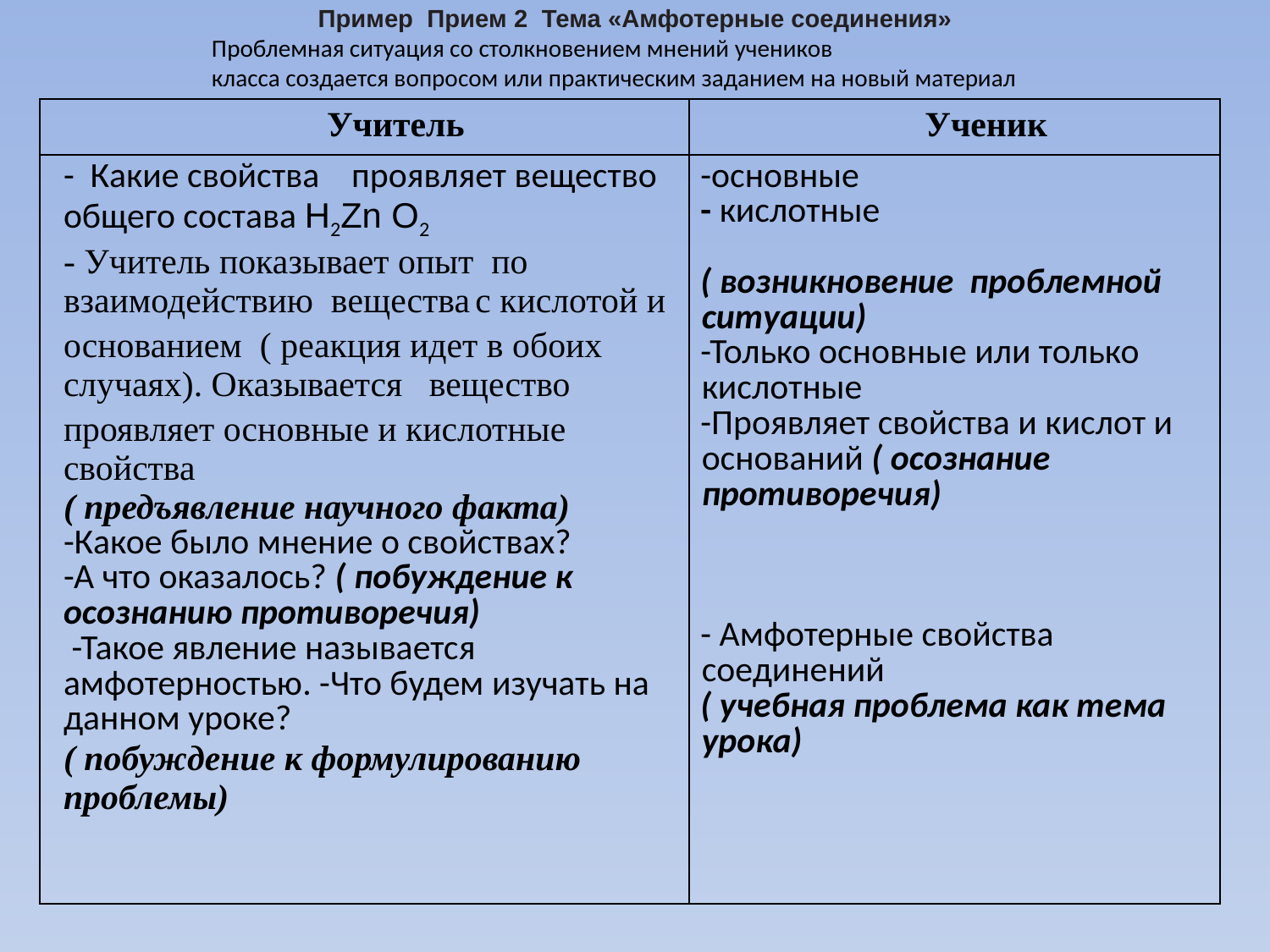

Пример  Прием 2  Тема «Амфотерные соединения»
Проблемная ситуация со столкновением мнений учеников
класса создается вопросом или практическим заданием на новый материал
| Учитель | Ученик |
| --- | --- |
| - Какие свойства проявляет вещество общего состава H2Zn O2 - Учитель показывает опыт по взаимодействию вещества с кислотой и основанием ( реакция идет в обоих случаях). Оказывается вещество проявляет основные и кислотные свойства ( предъявление научного факта) -Какое было мнение о свойствах? -А что оказалось? ( побуждение к осознанию противоречия) -Такое явление называется амфотерностью. -Что будем изучать на данном уроке? ( побуждение к формулированию проблемы) | -основные - кислотные ( возникновение проблемной ситуации) -Только основные или только кислотные -Проявляет свойства и кислот и оснований ( осознание противоречия) - Амфотерные свойства соединений ( учебная проблема как тема урока) |